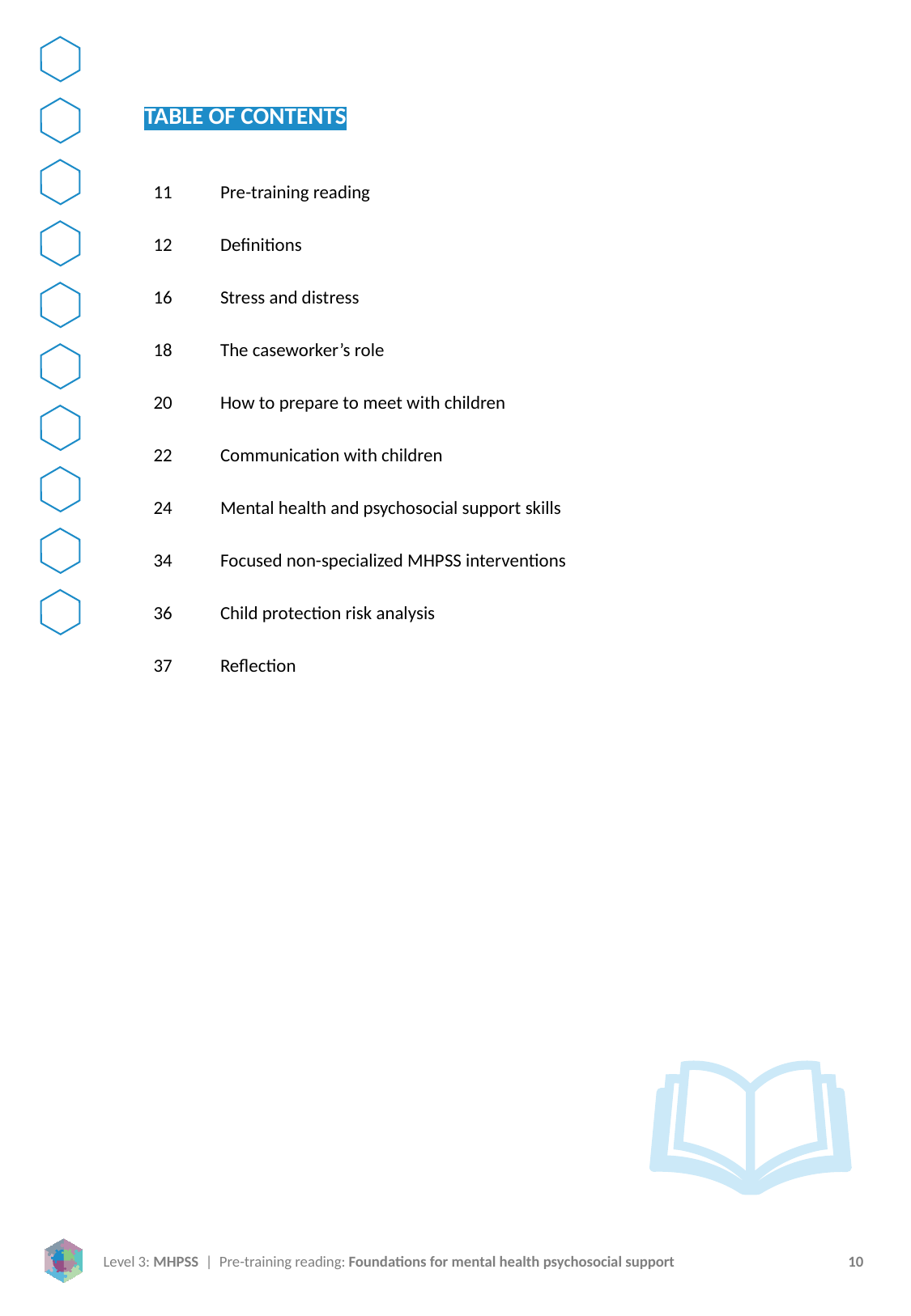

TABLE OF CONTENTS

11
12
16
18
20
22
24
34
36
37
Pre-training reading
Definitions
Stress and distress
The caseworker’s role
How to prepare to meet with children
Communication with children
Mental health and psychosocial support skills
Focused non-specialized MHPSS interventions
Child protection risk analysis
Reflection